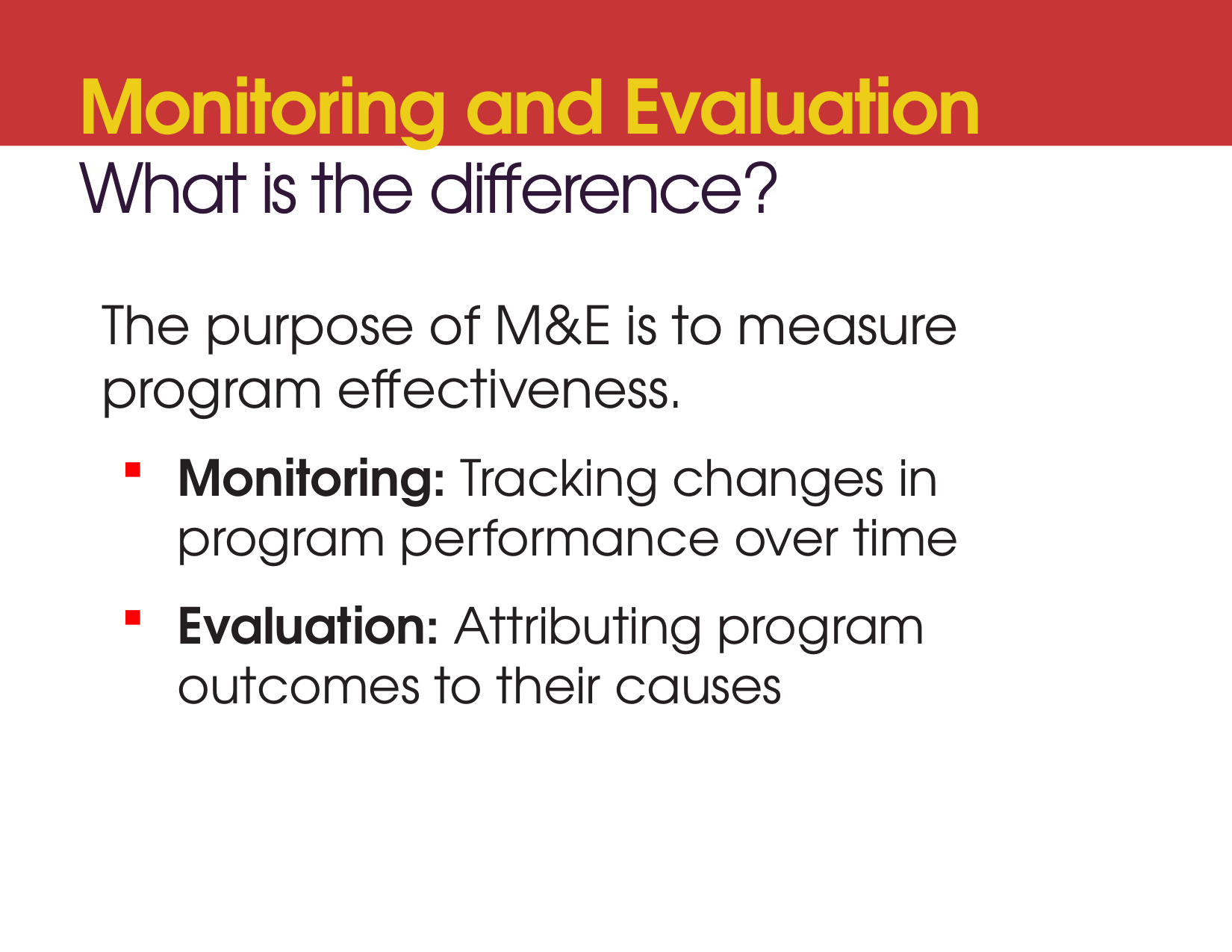

Monitoring and Evaluation
What is the difference?
The purpose of M&E is to measure program effectiveness.
Monitoring: Tracking changes in
program performance over time
Evaluation: Attributing program
outcomes to their causes